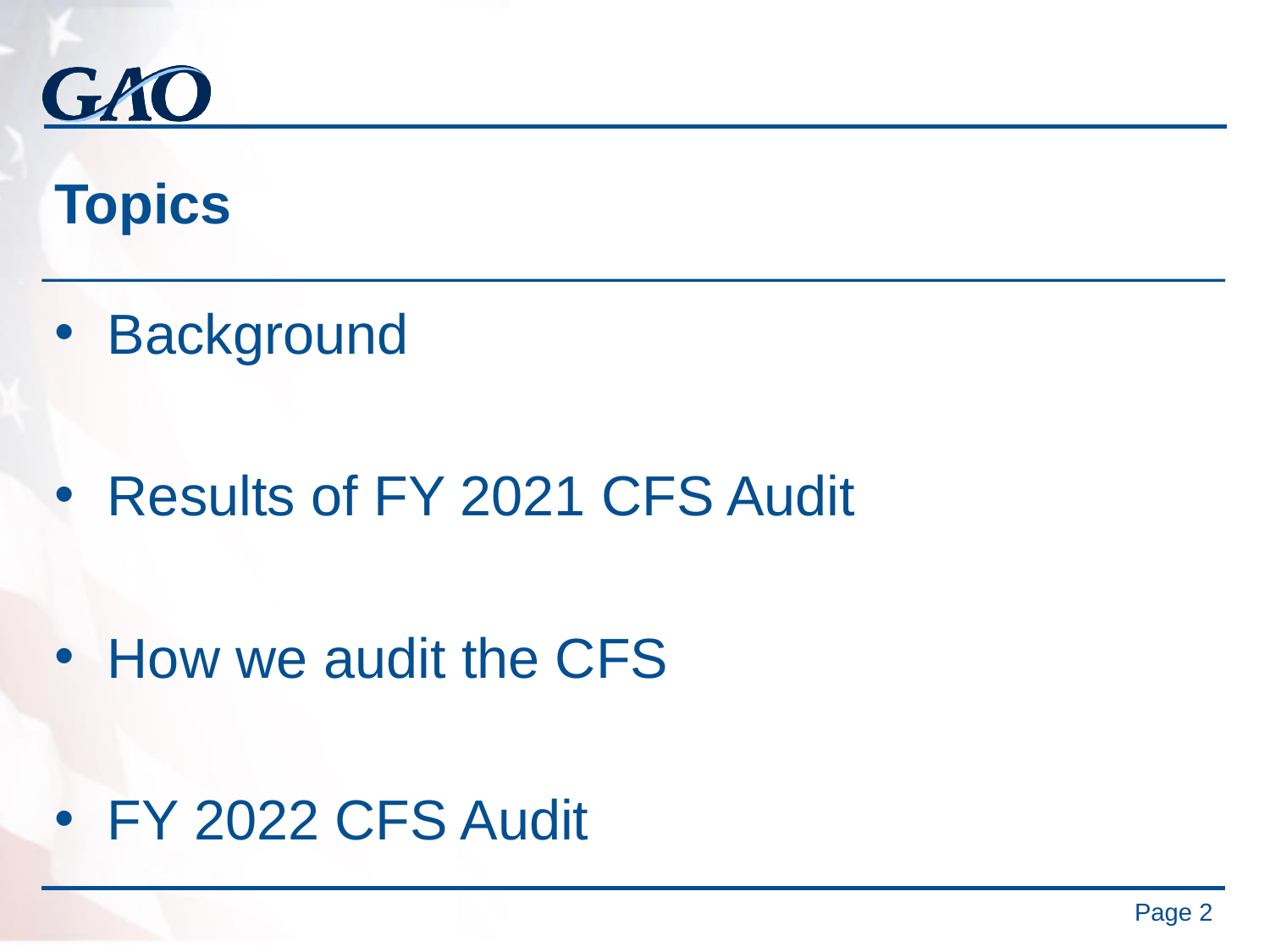

# Topics
Background

Results of FY 2021 CFS Audit

How we audit the CFS

FY 2022 CFS Audit

Page 2